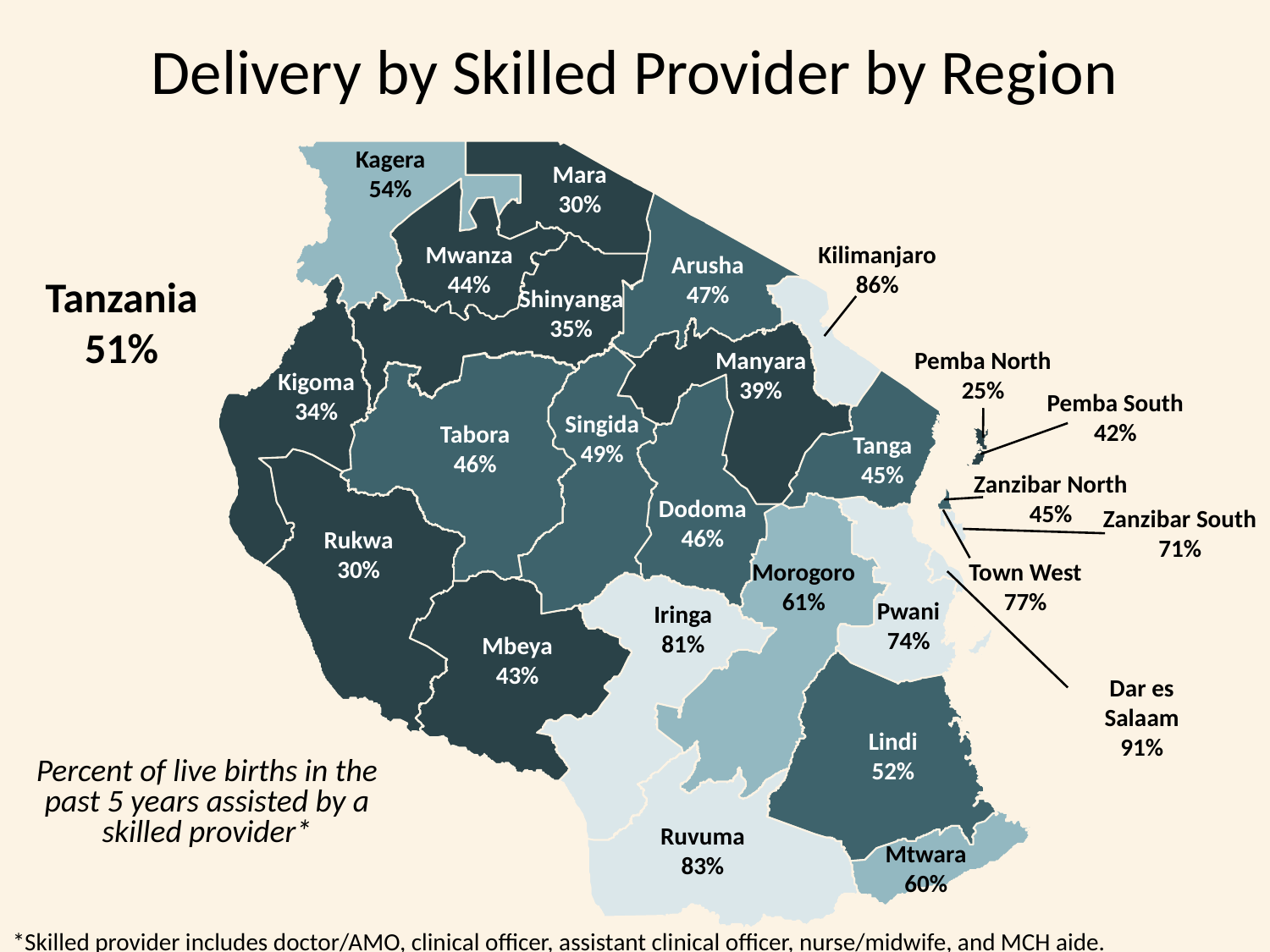

Delivery by Skilled Provider by Region
Kagera
54%

Mara
30%

Mwanza
44%
Kilimanjaro
86%
Arusha
47%
Tanzania
51%

Shinyanga
35%

Manyara
39%
Pemba North
25%

Kigoma
34%

Pemba South
42%
Singida
49%
Tabora
46%
Tanga
45%

Zanzibar North
45%
Dodoma
46%

Zanzibar South
71%

Rukwa
30%

Morogoro
61%
Town West
77%

Pwani
74%
Iringa
81%
Mbeya
43%

Dar es Salaam
91%
Lindi
52%

Percent of live births in the past 5 years assisted by a skilled provider*

Ruvuma
83%
Mtwara
60%
*Skilled provider includes doctor/AMO, clinical officer, assistant clinical officer, nurse/midwife, and MCH aide.